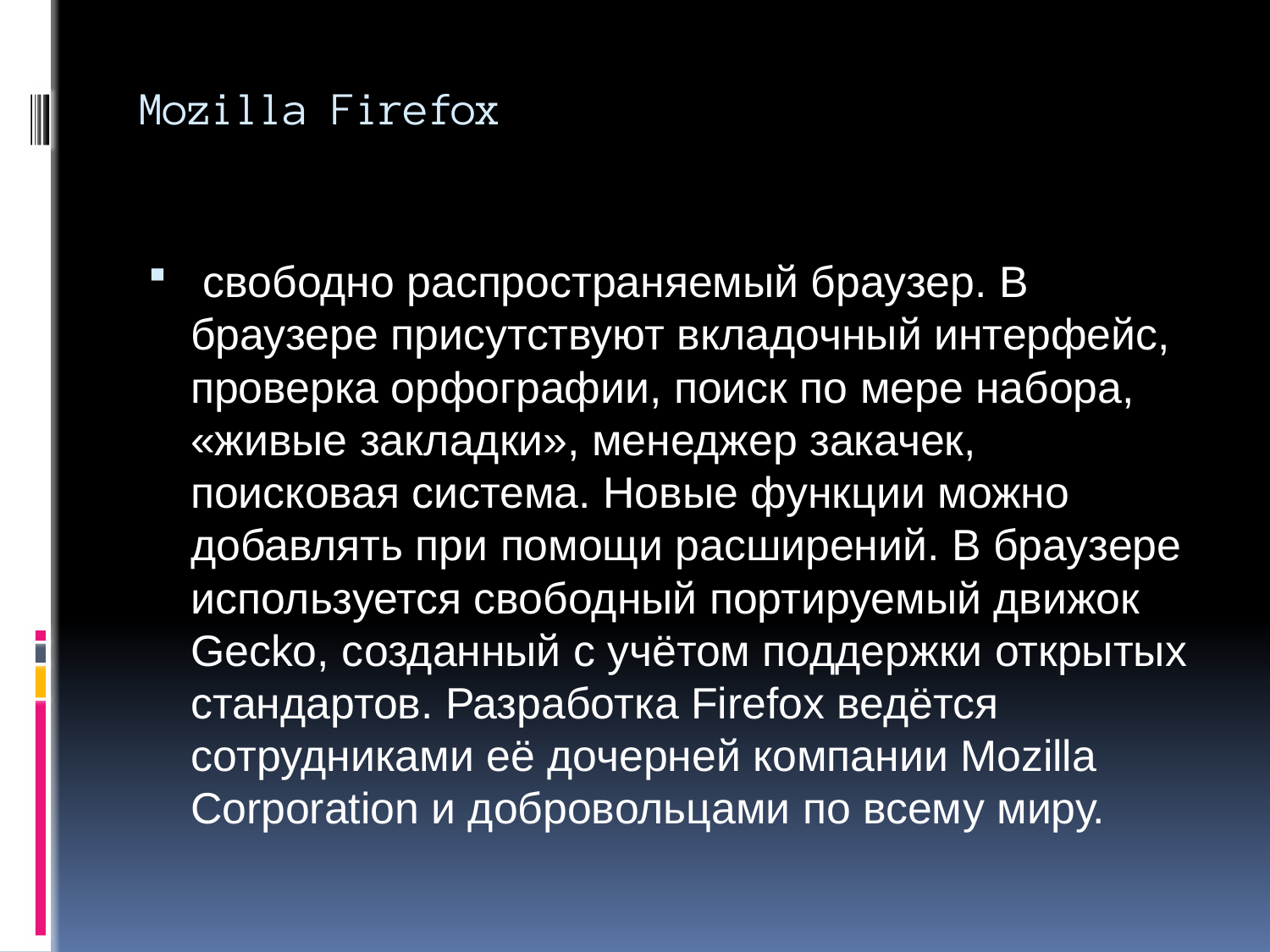

# Mozilla Firefox
 свободно распространяемый браузер. В браузере присутствуют вкладочный интерфейс, проверка орфографии, поиск по мере набора, «живые закладки», менеджер закачек, поисковая система. Новые функции можно добавлять при помощи расширений. В браузере используется свободный портируемый движок Gecko, созданный с учётом поддержки открытых стандартов. Разработка Firefox ведётся сотрудниками её дочерней компании Mozilla Corporation и добровольцами по всему миру.